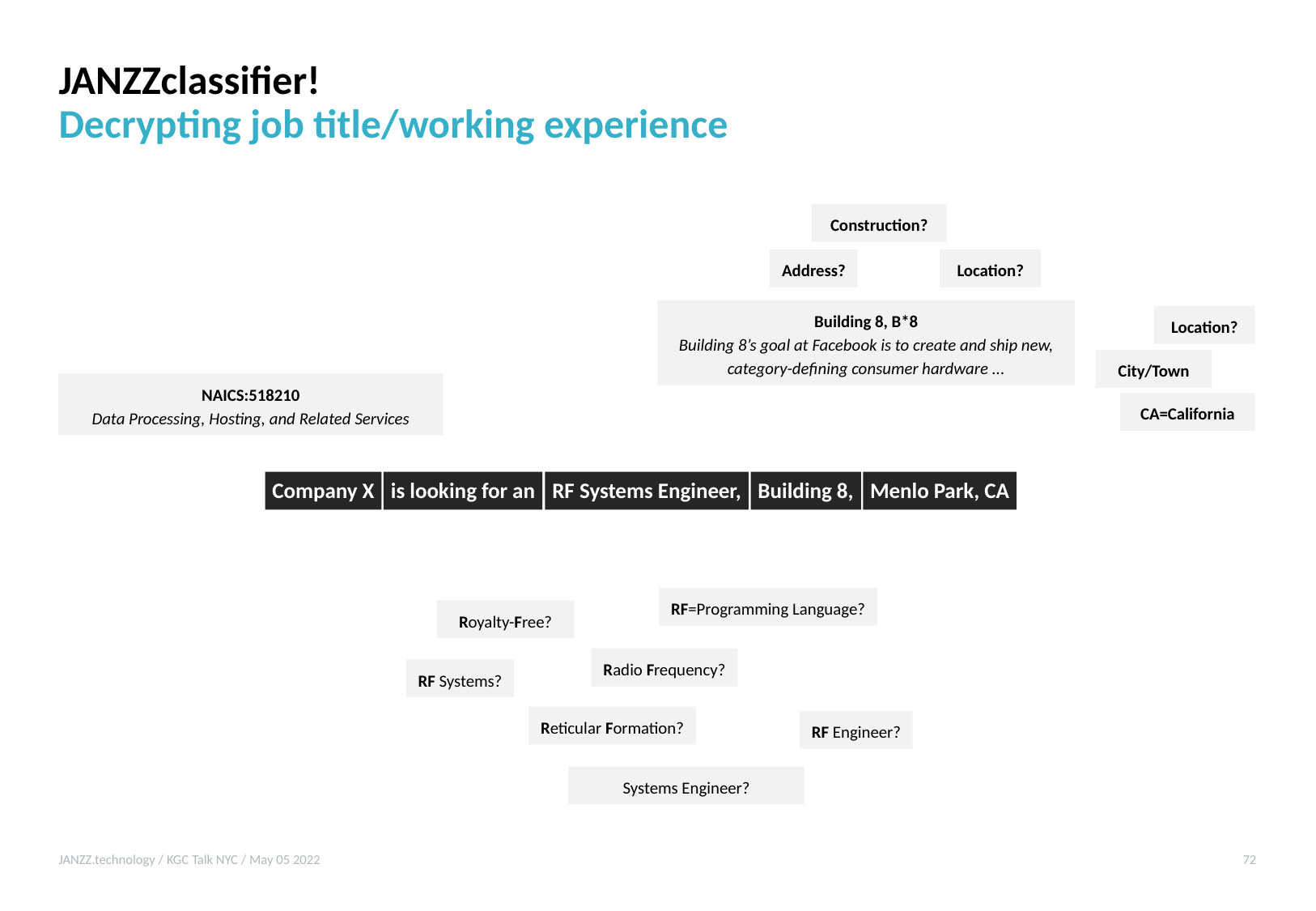

# JANZZclassifier! Decrypting job title/working experience
Construction?
Address?
Location?
Building 8, B*8
Building 8’s goal at Facebook is to create and ship new, category-defining consumer hardware ...
Location?
City/Town
CA=California
NAICS:518210
Data Processing, Hosting, and Related Services
Company X
is looking for an
RF Systems Engineer,
Building 8,
Menlo Park, CA
RF=Programming Language?
Royalty-Free?
Radio Frequency?
RF Systems?
Reticular Formation?
RF Engineer?
Systems Engineer?
JANZZ.technology / KGC Talk NYC / May 05 2022
72